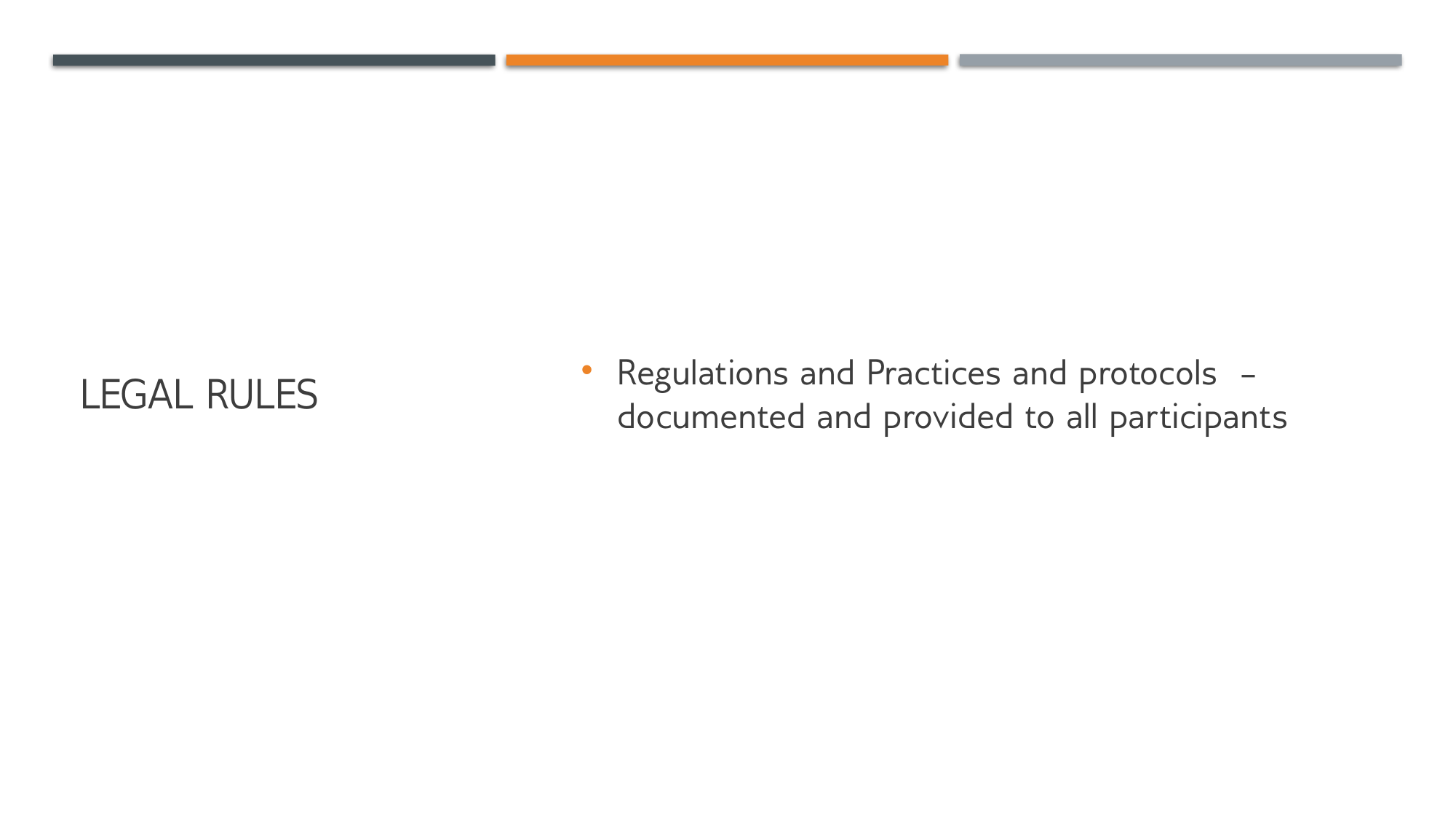

# Legal rules
Regulations and Practices and protocols  – documented and provided to all participants